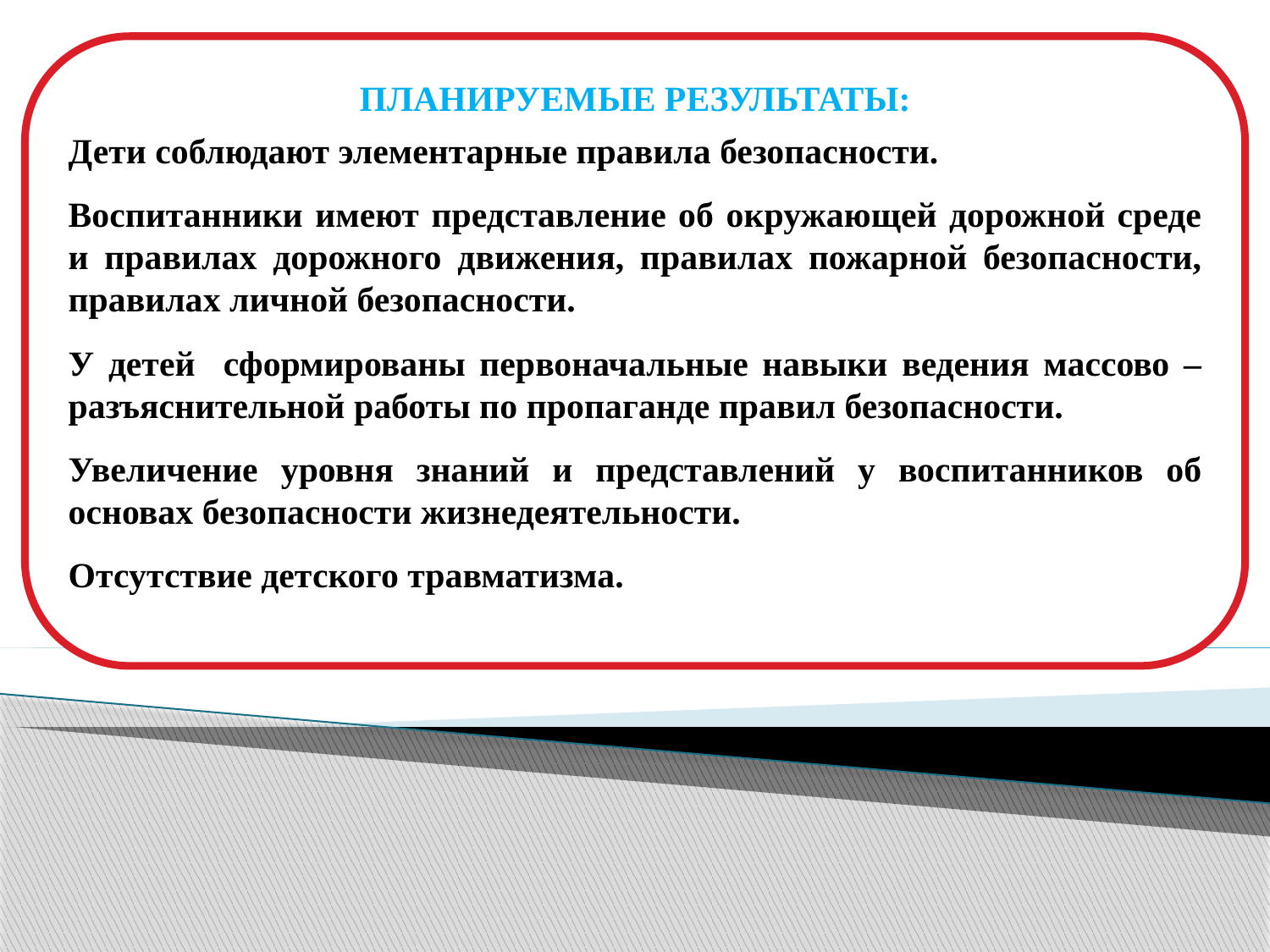

Планируемые результаты:
Дети соблюдают элементарные правила безопасности.
Воспитанники имеют представление об окружающей дорожной среде и правилах дорожного движения, правилах пожарной безопасности, правилах личной безопасности.
У детей  сформированы первоначальные навыки ведения массово – разъяснительной работы по пропаганде правил безопасности.
Увеличение уровня знаний и представлений у воспитанников об основах безопасности жизнедеятельности.
Отсутствие детского травматизма.

#